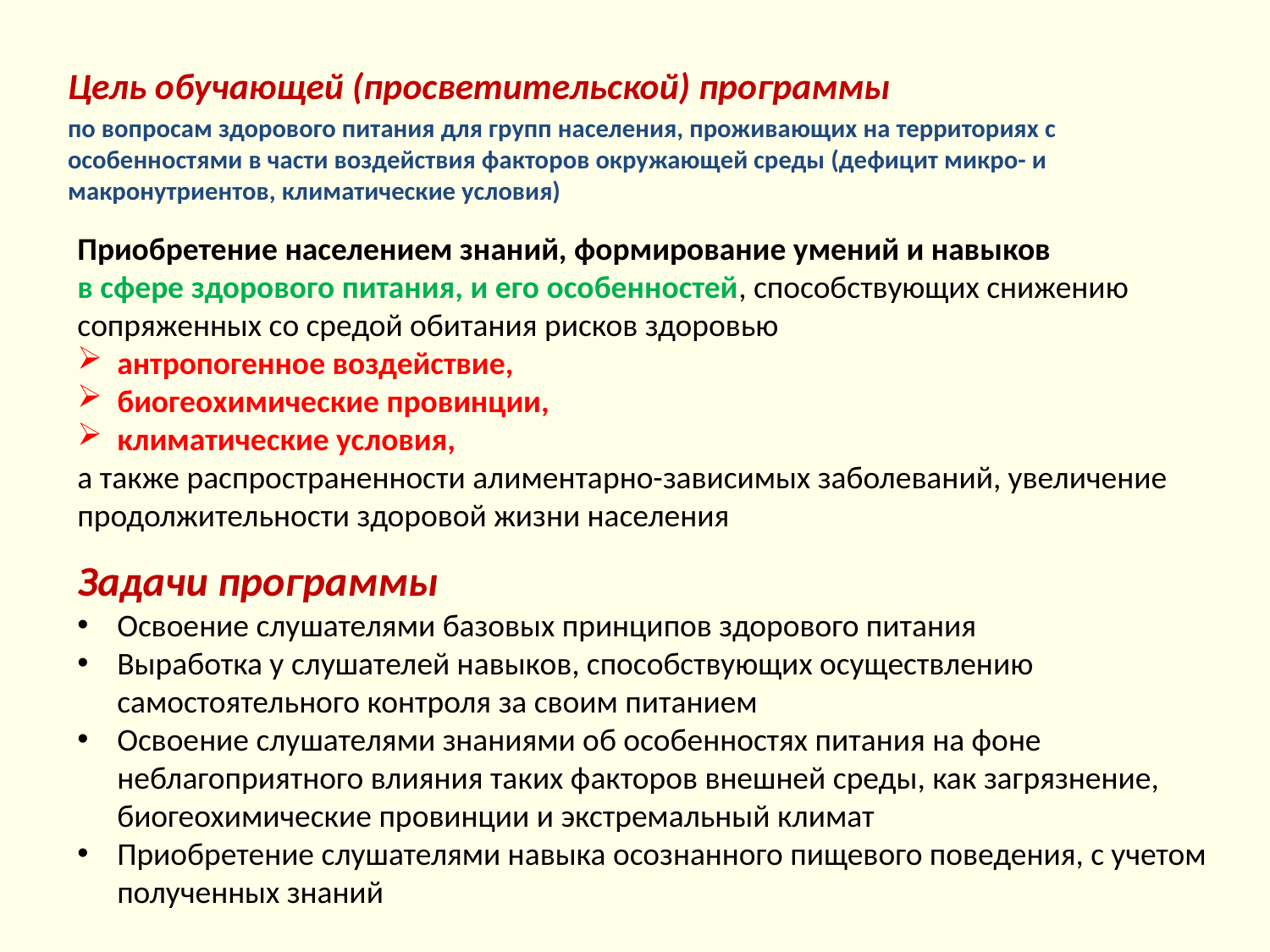

Цель обучающей (просветительской) программы
по вопросам здорового питания для групп населения, проживающих на территориях с особенностями в части воздействия факторов окружающей среды (дефицит микро- и макронутриентов, климатические условия)
Приобретение населением знаний, формирование умений и навыков
в сфере здорового питания, и его особенностей, способствующих снижению сопряженных со средой обитания рисков здоровью
антропогенное воздействие,
биогеохимические провинции,
климатические условия,
а также распространенности алиментарно-зависимых заболеваний, увеличение продолжительности здоровой жизни населения
Задачи программы
Освоение слушателями базовых принципов здорового питания
Выработка у слушателей навыков, способствующих осуществлению самостоятельного контроля за своим питанием
Освоение слушателями знаниями об особенностях питания на фоне неблагоприятного влияния таких факторов внешней среды, как загрязнение, биогеохимические провинции и экстремальный климат
Приобретение слушателями навыка осознанного пищевого поведения, с учетом полученных знаний